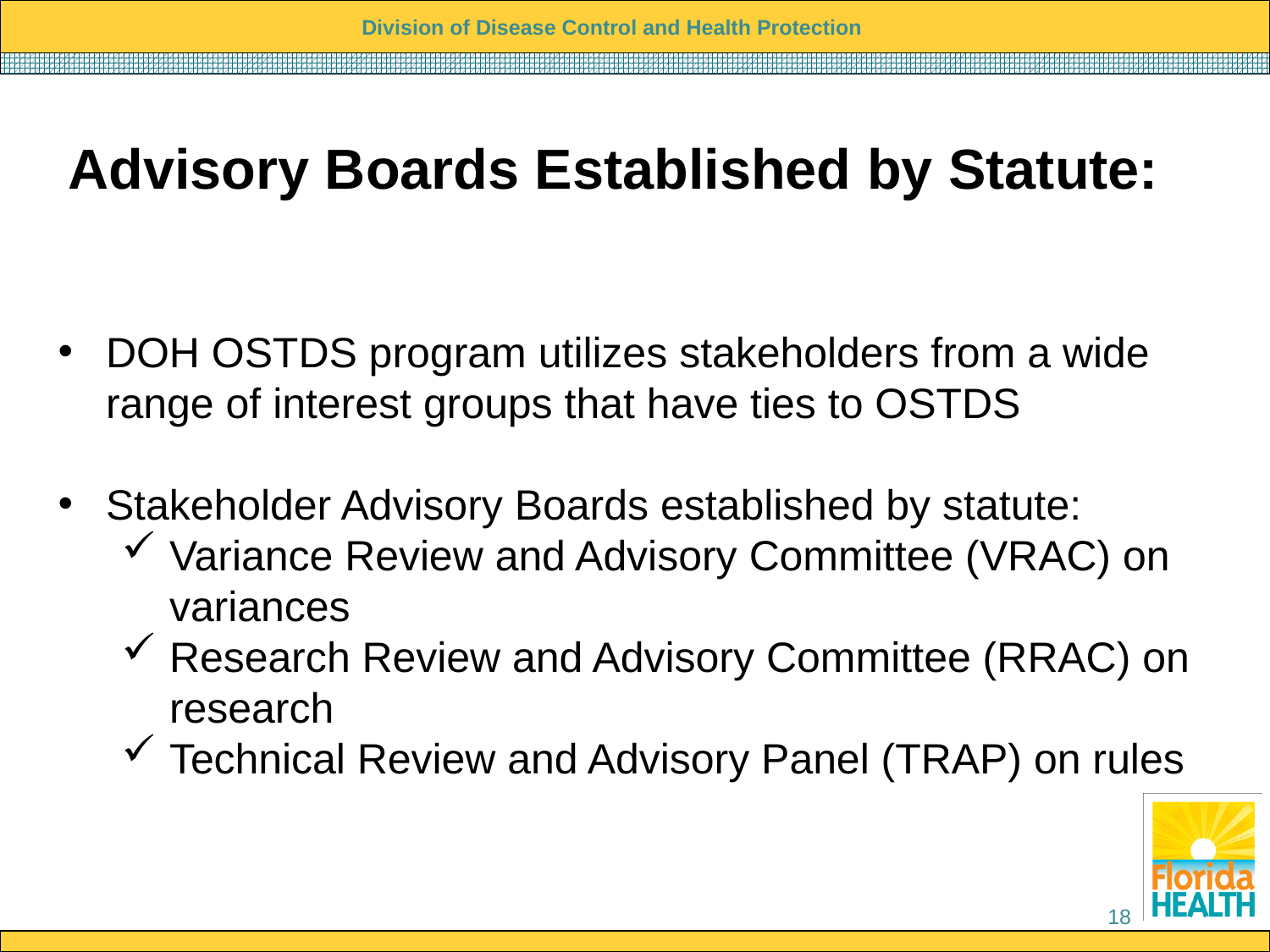

Advisory Boards Established by Statute:
DOH OSTDS program utilizes stakeholders from a wide range of interest groups that have ties to OSTDS

Stakeholder Advisory Boards established by statute:
Variance Review and Advisory Committee (VRAC) on variances
Research Review and Advisory Committee (RRAC) on research
Technical Review and Advisory Panel (TRAP) on rules